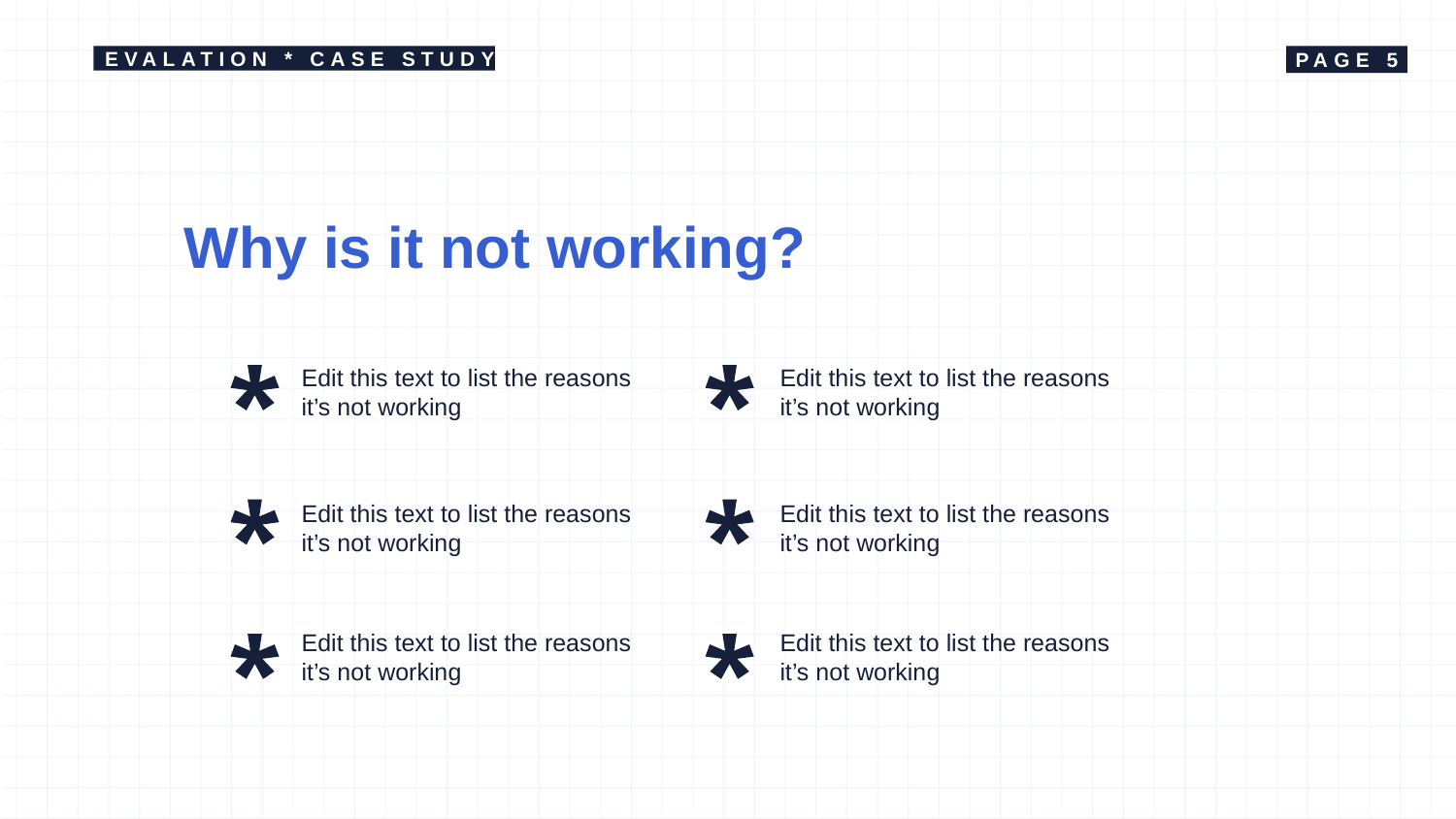

EVALATION * CASE STUDY
PAGE 5
Why is it not working?
Edit this text to list the reasons it’s not working
Edit this text to list the reasons it’s not working

Edit this text to list the reasons it’s not working
Edit this text to list the reasons it’s not working

Edit this text to list the reasons it’s not working
Edit this text to list the reasons it’s not working